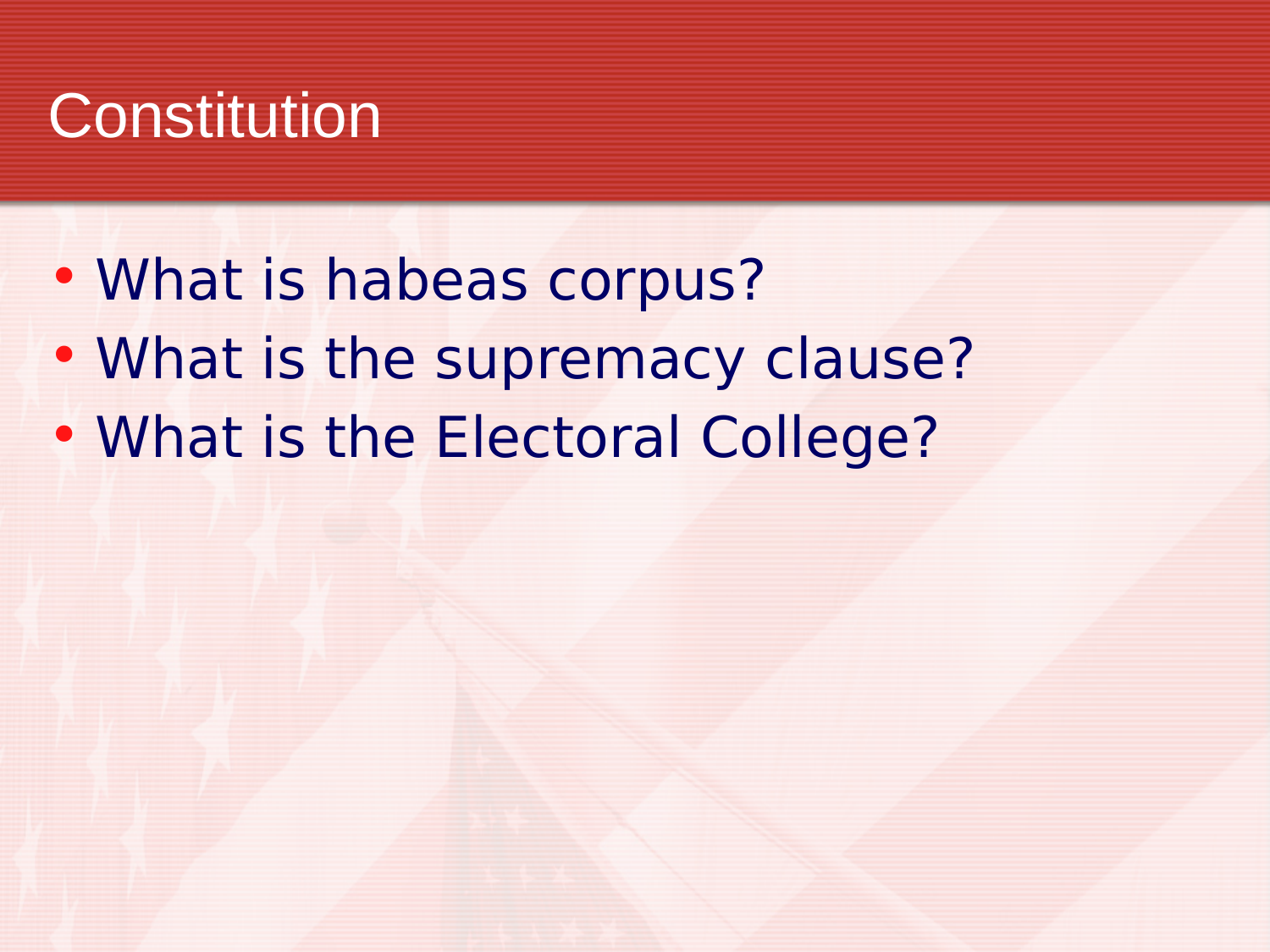

# Constitution
What is habeas corpus?
What is the supremacy clause?
What is the Electoral College?